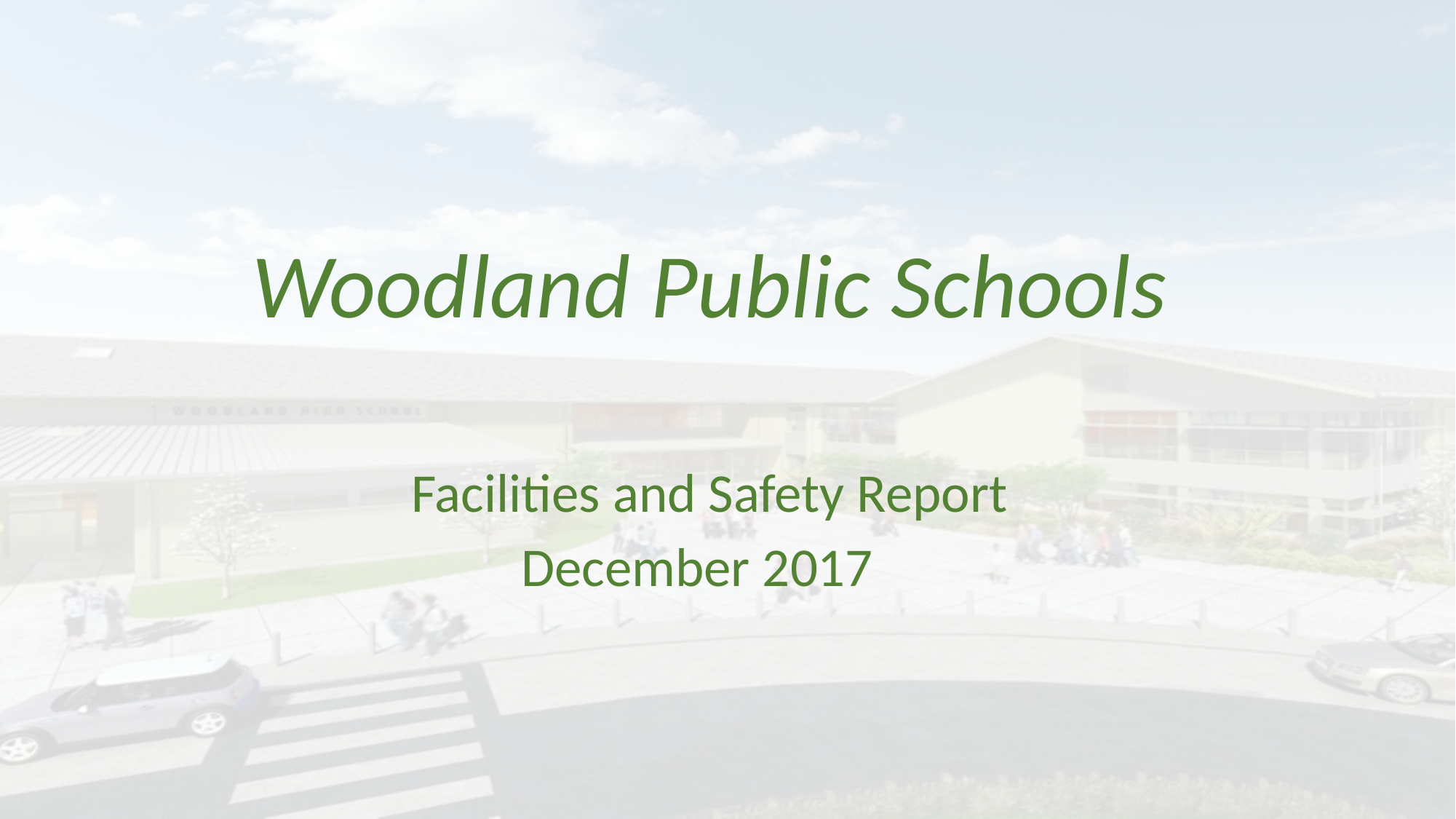

# Woodland Public Schools
Facilities and Safety Report
December 2017